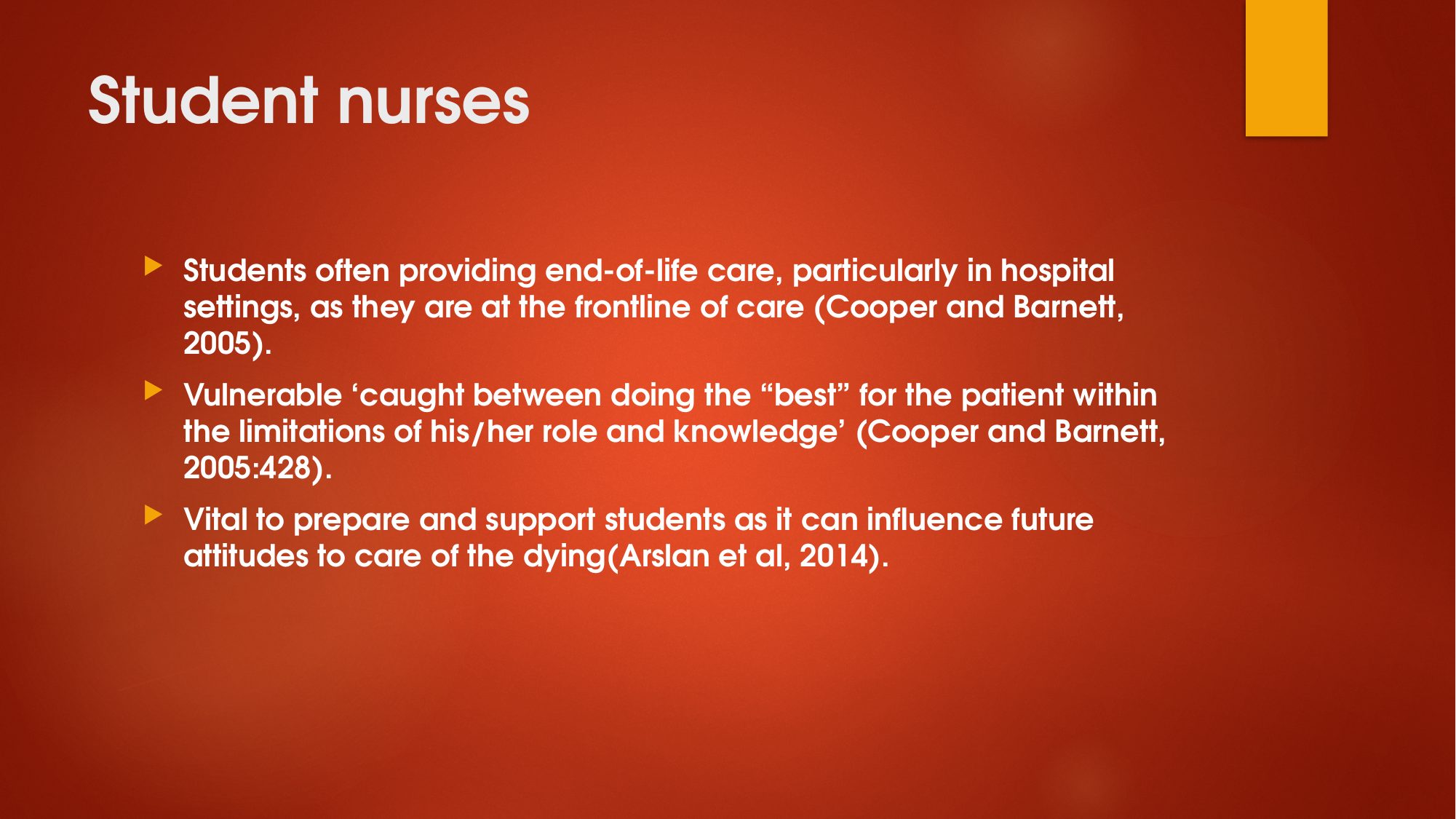

# Student nurses
Students often providing end-of-life care, particularly in hospital settings, as they are at the frontline of care (Cooper and Barnett, 2005).
Vulnerable ‘caught between doing the “best” for the patient within the limitations of his/her role and knowledge’ (Cooper and Barnett, 2005:428).
Vital to prepare and support students as it can influence future attitudes to care of the dying(Arslan et al, 2014).